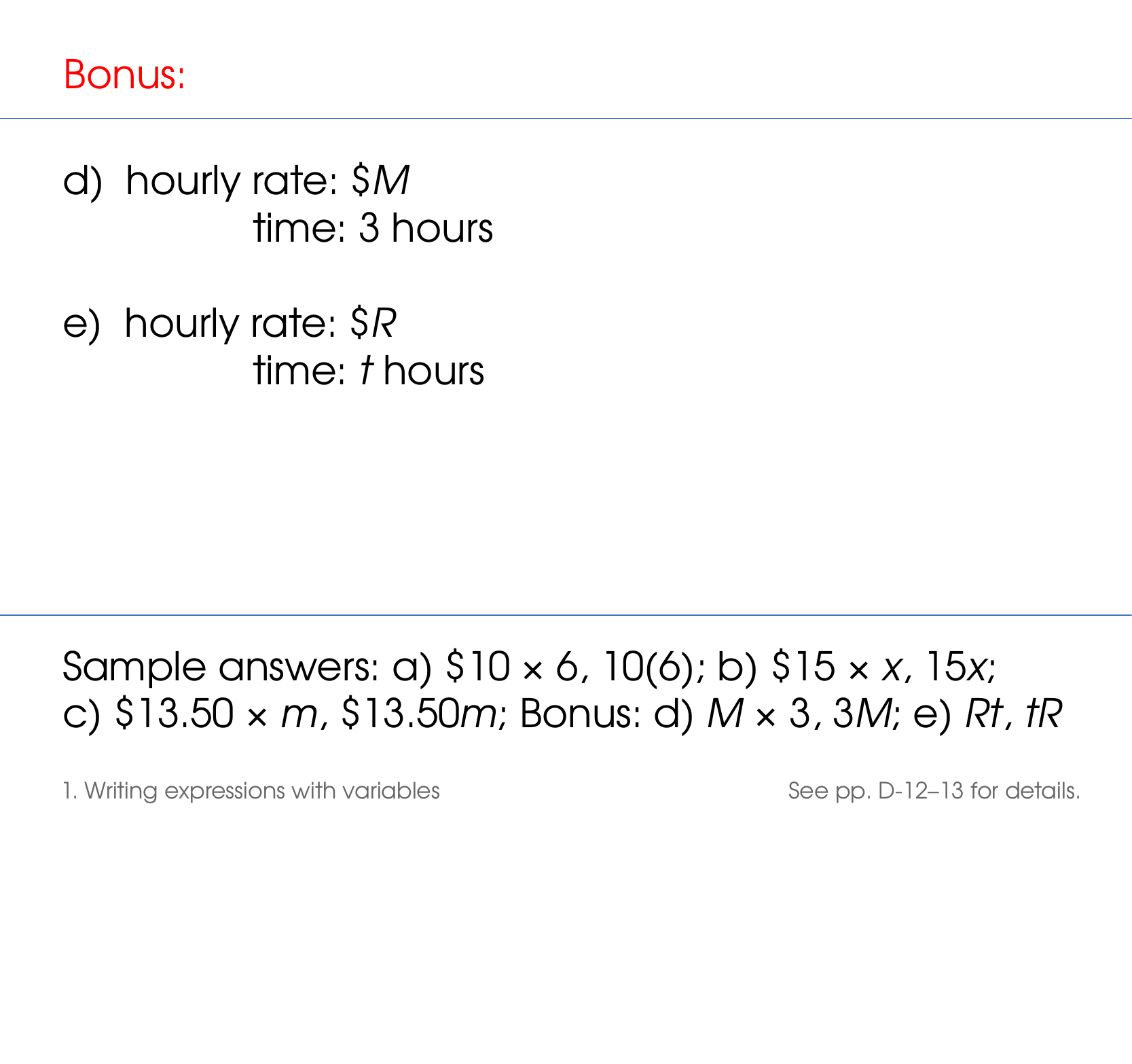

Bonus:
d)  hourly rate: $M
	        time: 3 hours

e)  hourly rate: $R
	        time: t hours
Sample answers: a) $10 × 6, 10(6); b) $15 × x, 15x;
c) $13.50 × m, $13.50m; Bonus: d) M × 3, 3M; e) Rt, tR
1. Writing expressions with variables
See pp. D-12–13 for details.